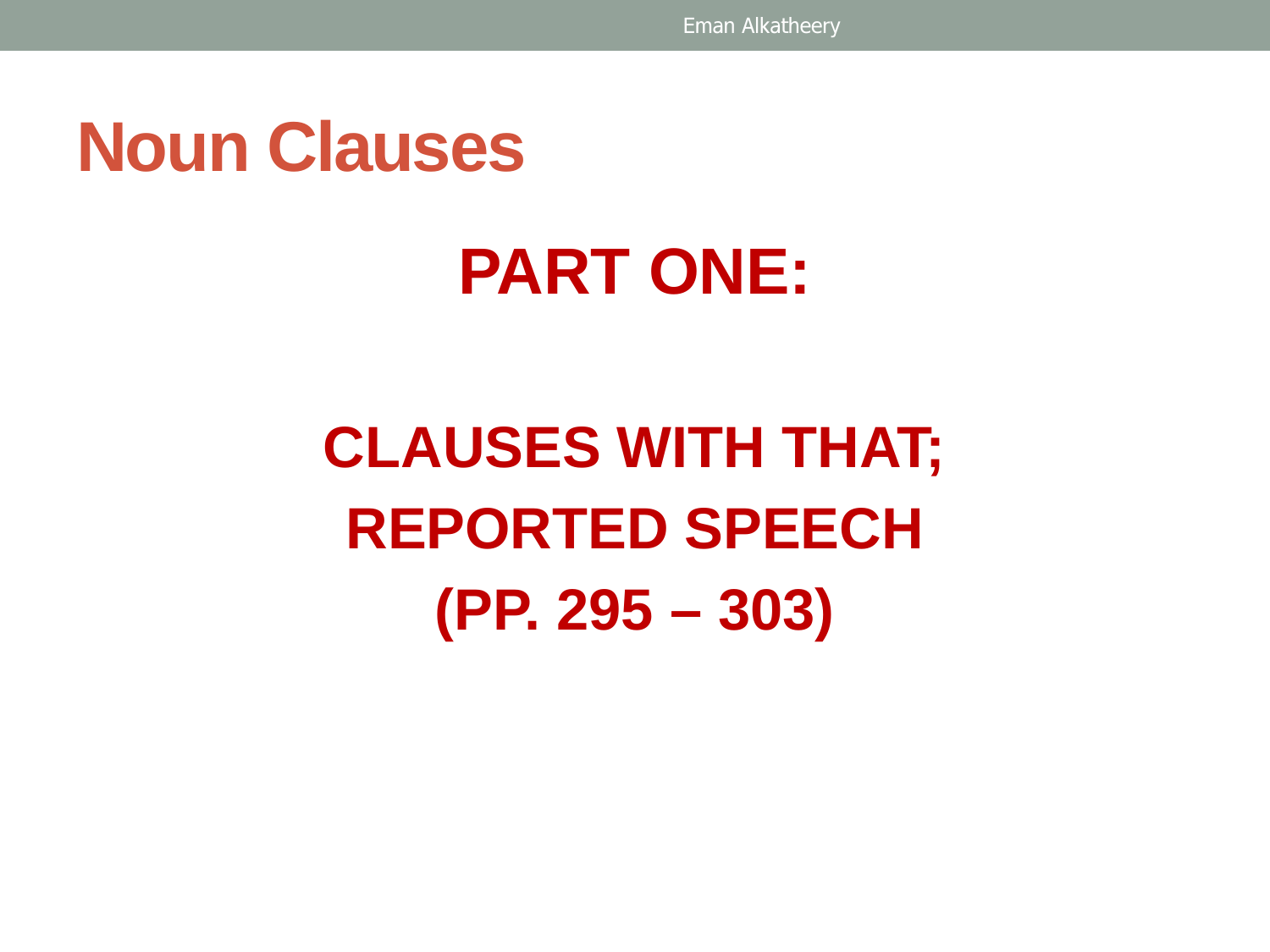

Eman Alkatheery
# Noun Clauses
PART ONE:

CLAUSES WITH THAT;
REPORTED SPEECH
(PP. 295 – 303)